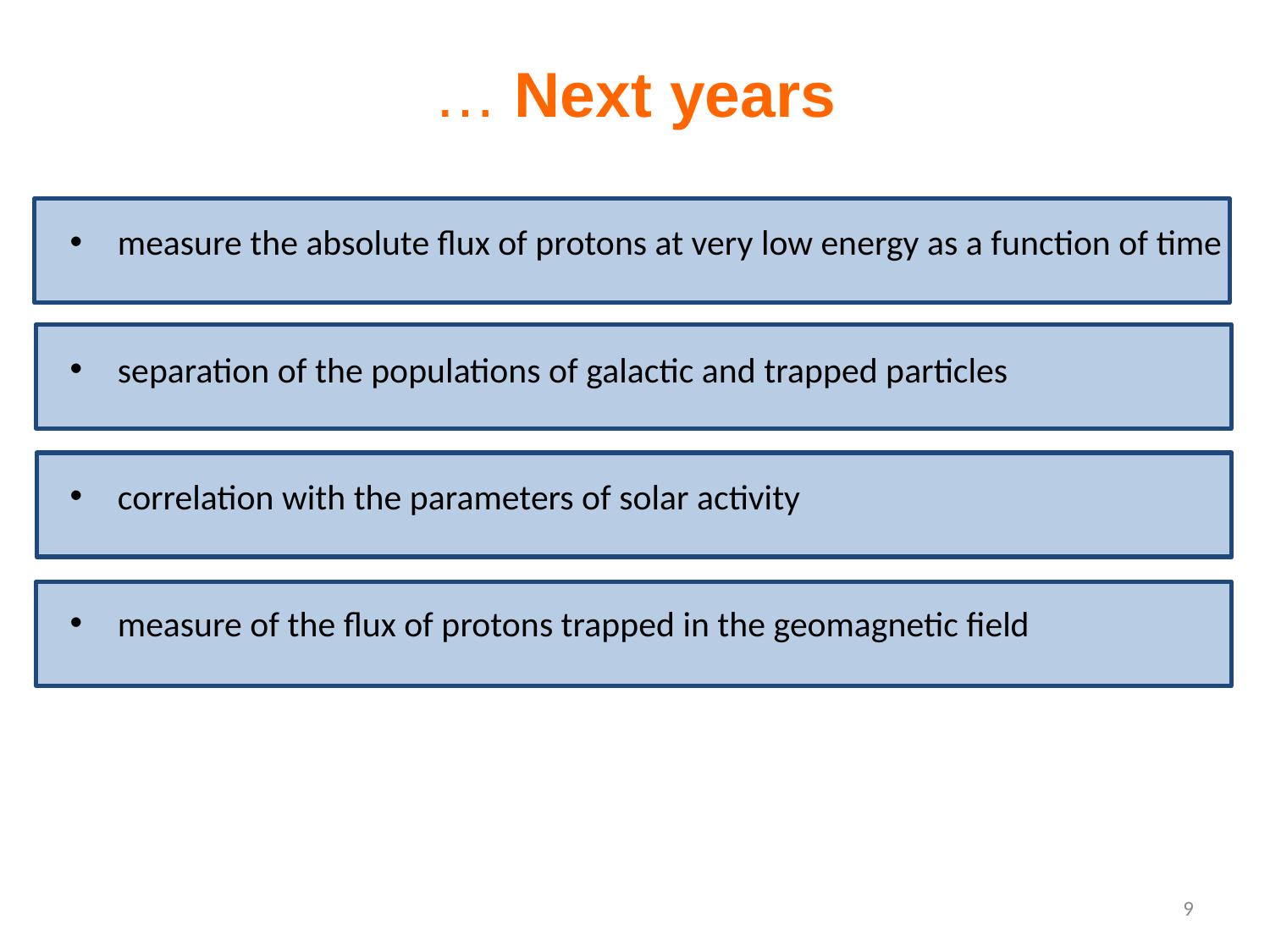

… Next years

measure the absolute flux of protons at very low energy as a function of time

separation of the populations of galactic and trapped particles

correlation with the parameters of solar activity

measure of the flux of protons trapped in the geomagnetic field

9